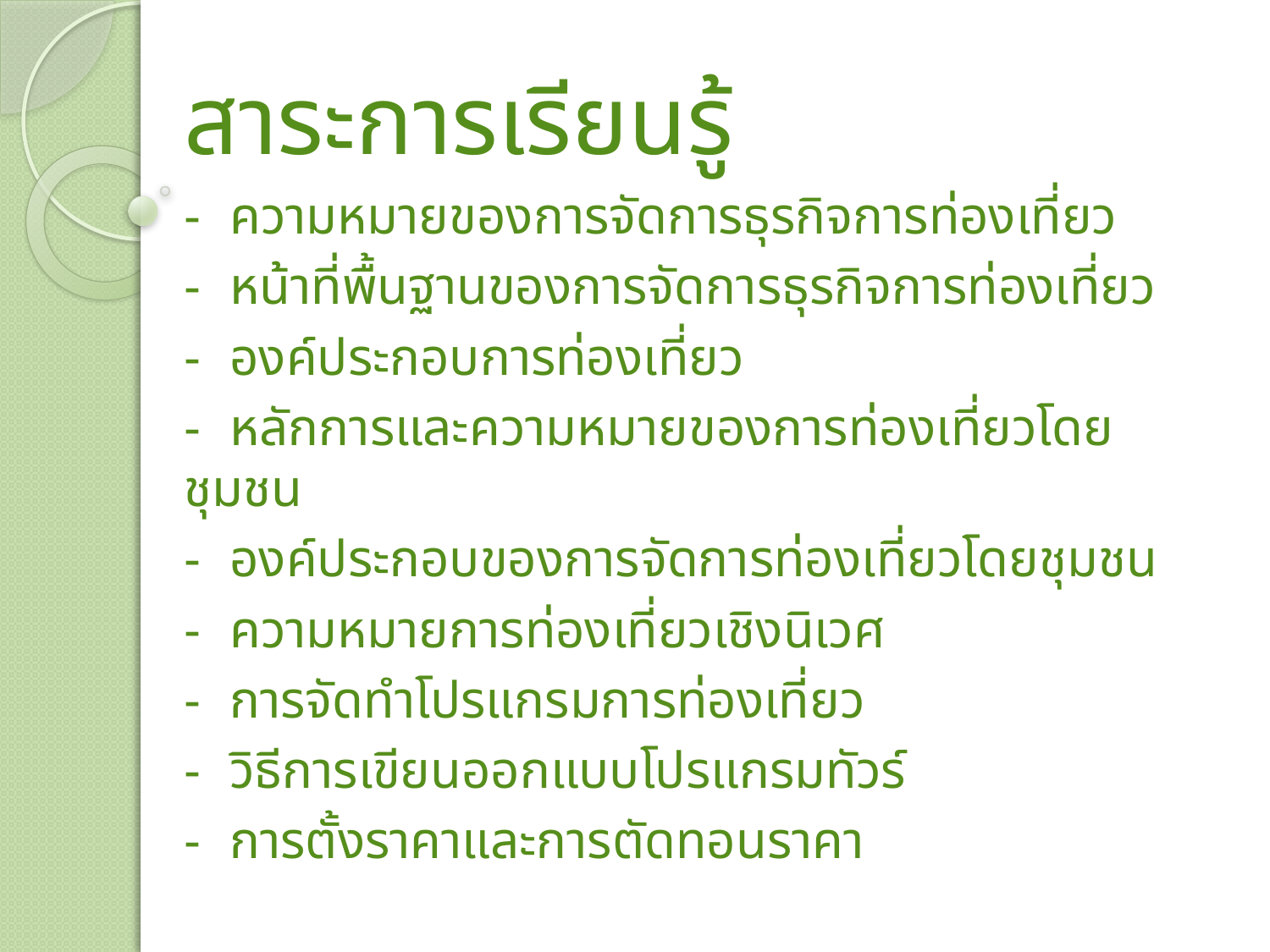

สาระการเรียนรู้
-  ความหมายของการจัดการธุรกิจการท่องเที่ยว
-  หน้าที่พื้นฐานของการจัดการธุรกิจการท่องเที่ยว
-  องค์ประกอบการท่องเที่ยว
-  หลักการและความหมายของการท่องเที่ยวโดยชุมชน
-  องค์ประกอบของการจัดการท่องเที่ยวโดยชุมชน
-  ความหมายการท่องเที่ยวเชิงนิเวศ
-  การจัดทำโปรแกรมการท่องเที่ยว
-  วิธีการเขียนออกแบบโปรแกรมทัวร์
-  การตั้งราคาและการตัดทอนราคา